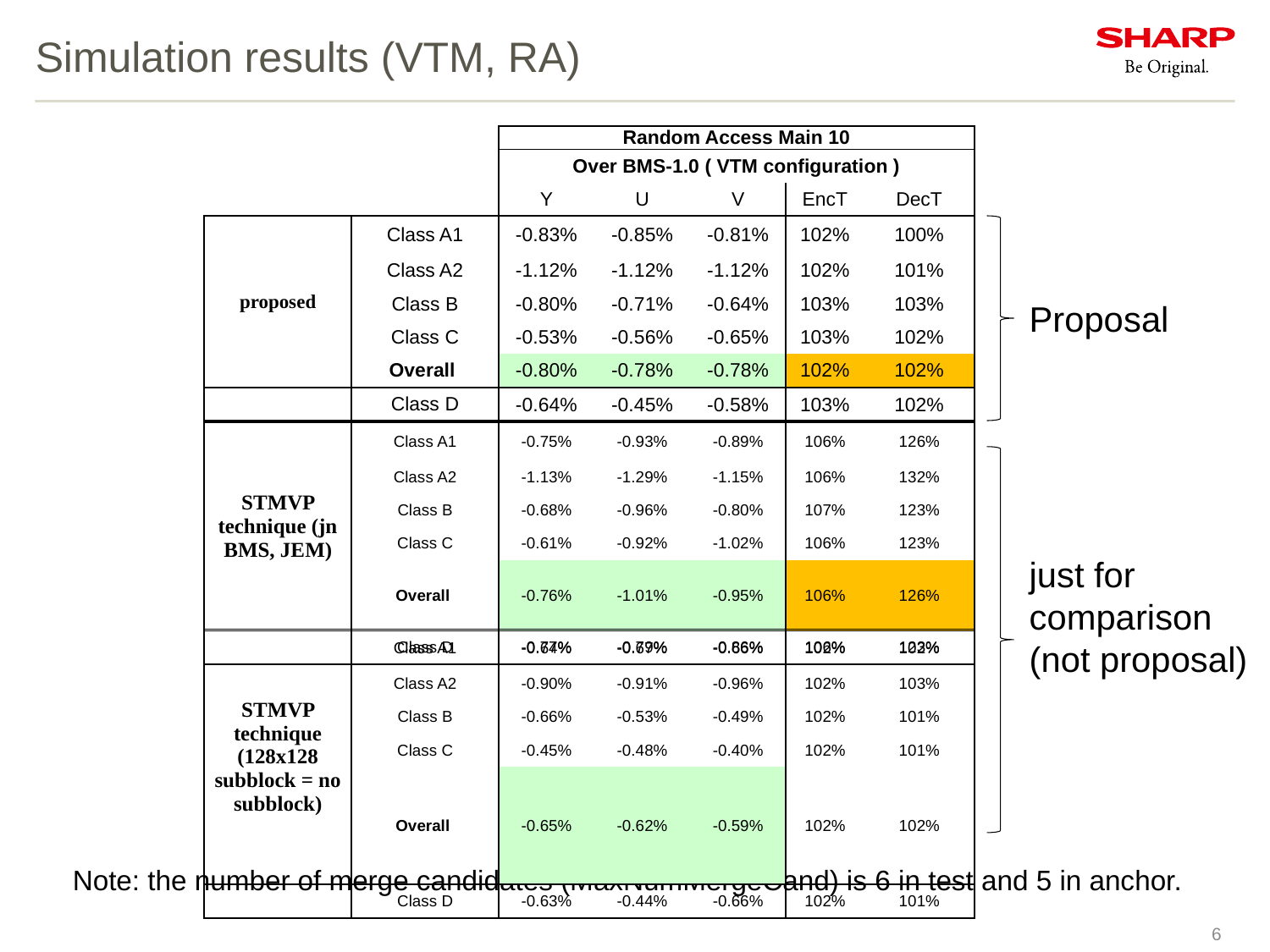

# Simulation results (VTM, RA)
|  |  | Random Access Main 10 |  |  |  |  |
| --- | --- | --- | --- | --- | --- | --- |
|  |  | Over BMS-1.0 ( VTM configuration ) |  |  |  |  |
|  |  | Y | U | V | EncT | DecT |
| proposed | Class A1 | -0.83% | -0.85% | -0.81% | 102% | 100% |
|  | Class A2 | -1.12% | -1.12% | -1.12% | 102% | 101% |
|  | Class B | -0.80% | -0.71% | -0.64% | 103% | 103% |
|  | Class C | -0.53% | -0.56% | -0.65% | 103% | 102% |
|  | Overall | -0.80% | -0.78% | -0.78% | 102% | 102% |
|  | Class D | -0.64% | -0.45% | -0.58% | 103% | 102% |

Proposal
| STMVP technique (jn BMS, JEM) | Class A1 | -0.75% | -0.93% | -0.89% | 106% | 126% |
| --- | --- | --- | --- | --- | --- | --- |
|  | Class A2 | -1.13% | -1.29% | -1.15% | 106% | 132% |
|  | Class B | -0.68% | -0.96% | -0.80% | 107% | 123% |
|  | Class C | -0.61% | -0.92% | -1.02% | 106% | 123% |
|  | Overall | -0.76% | -1.01% | -0.95% | 106% | 126% |
|  | Class D | -0.77% | -0.79% | -0.86% | 106% | 123% |

just for comparison
(not proposal)
| STMVP technique (128x128 subblock = no subblock) | Class A1 | -0.64% | -0.67% | -0.66% | 102% | 102% |
| --- | --- | --- | --- | --- | --- | --- |
|  | Class A2 | -0.90% | -0.91% | -0.96% | 102% | 103% |
|  | Class B | -0.66% | -0.53% | -0.49% | 102% | 101% |
|  | Class C | -0.45% | -0.48% | -0.40% | 102% | 101% |
|  | Overall | -0.65% | -0.62% | -0.59% | 102% | 102% |
|  | Class D | -0.63% | -0.44% | -0.66% | 102% | 101% |
Note: the number of merge candidates (MaxNumMergeCand) is 6 in test and 5 in anchor.
6